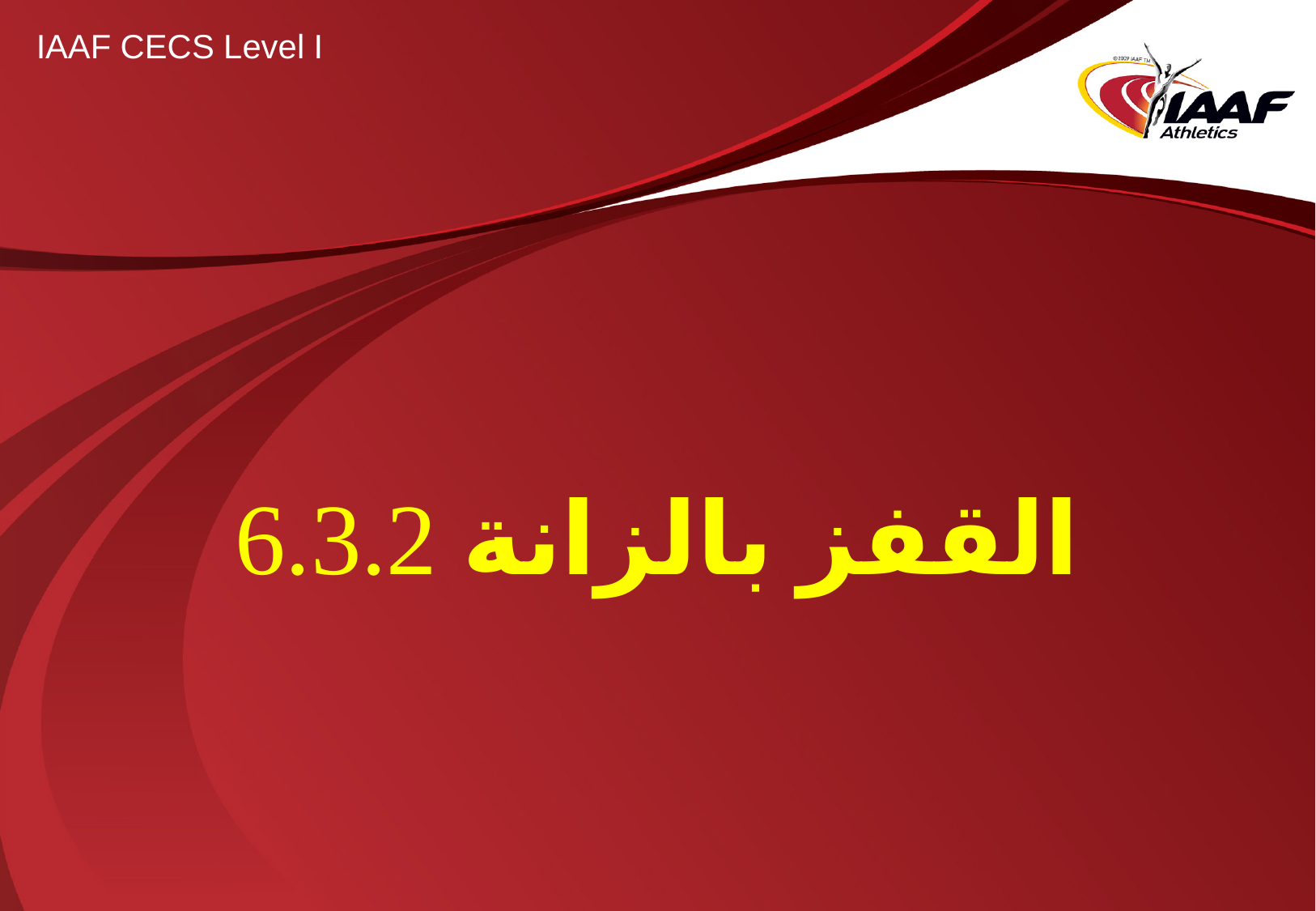

IAAF CECS Level I
# 6.3.2 القفز بالزانة